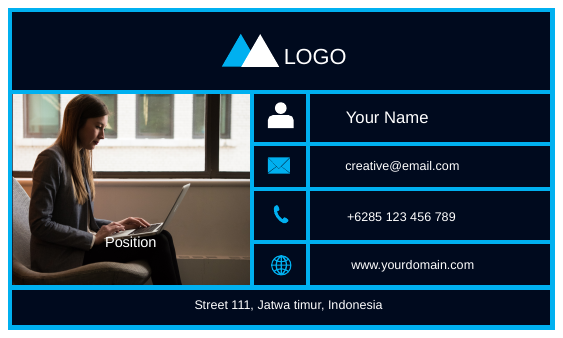

LOGO

Your Name

creative@email.com

+6285 123 456 789

Position
 www.yourdomain.com

Street 111, Jatwa timur, Indonesia